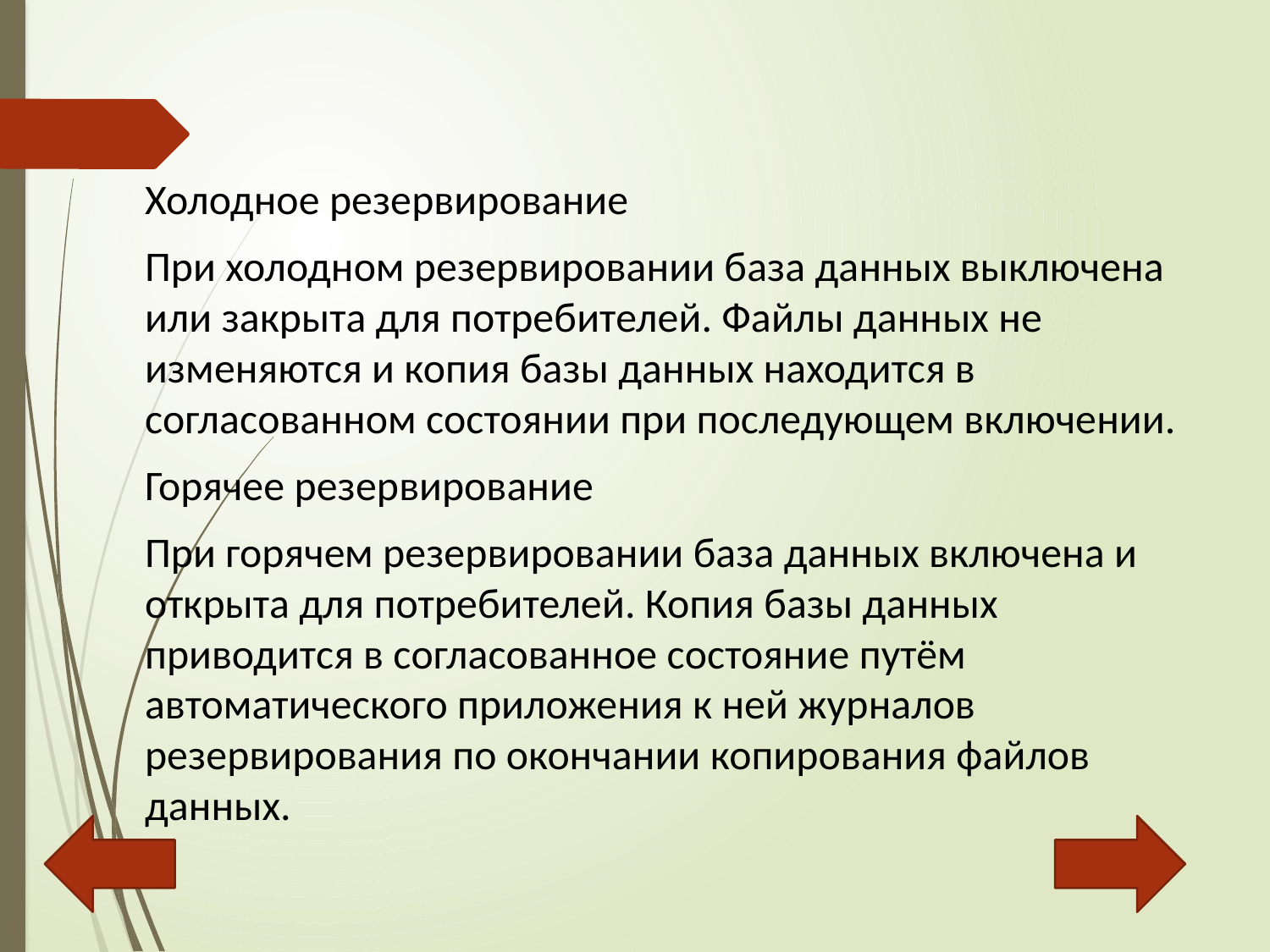

Холодное резервирование
При холодном резервировании база данных выключена или закрыта для потребителей. Файлы данных не изменяются и копия базы данных находится в согласованном состоянии при последующем включении.
Горячее резервирование
При горячем резервировании база данных включена и открыта для потребителей. Копия базы данных приводится в согласованное состояние путём автоматического приложения к ней журналов резервирования по окончании копирования файлов данных.